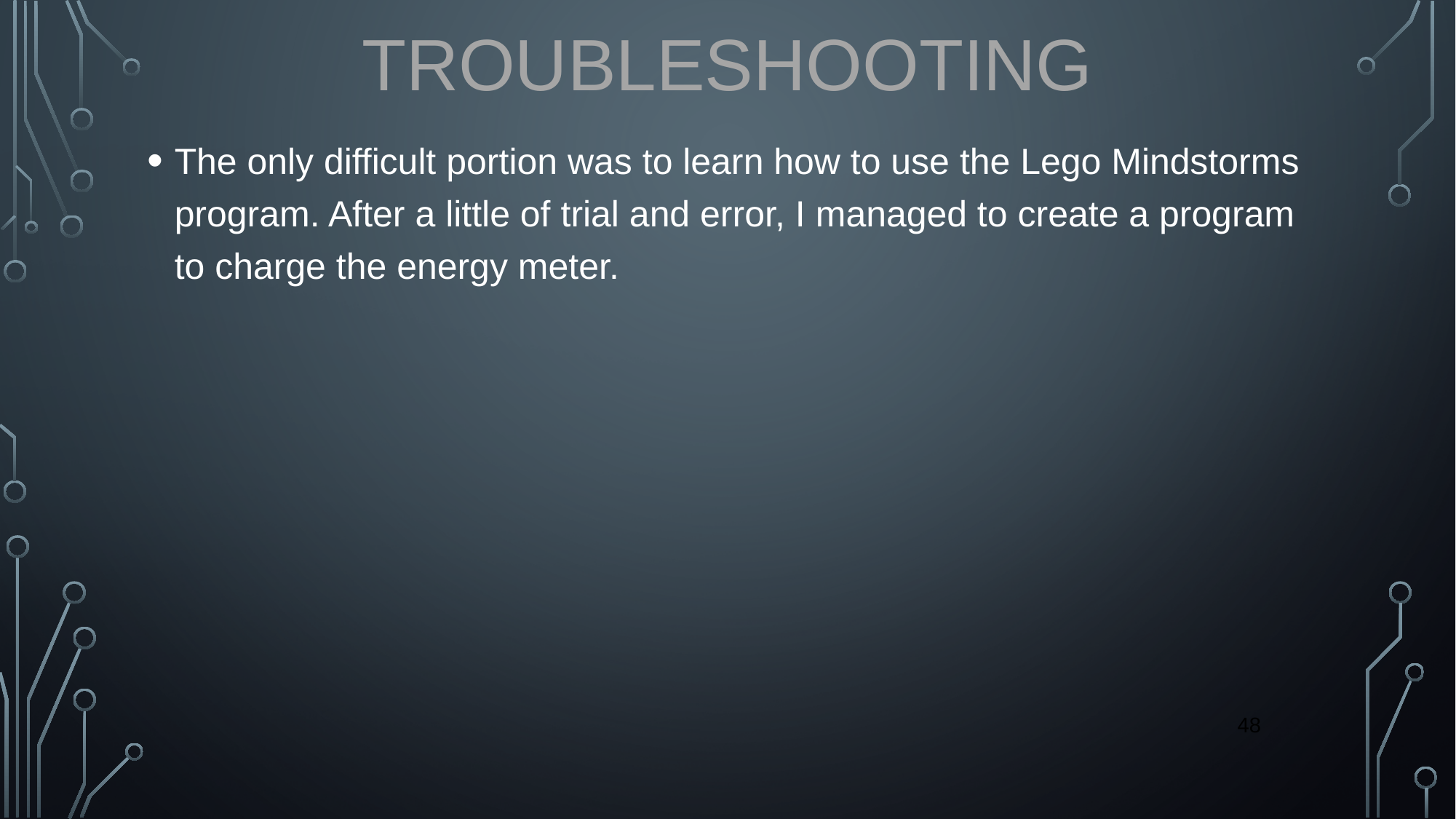

# TROUBLESHOOTING
The only difficult portion was to learn how to use the Lego Mindstorms program. After a little of trial and error, I managed to create a program to charge the energy meter.
48